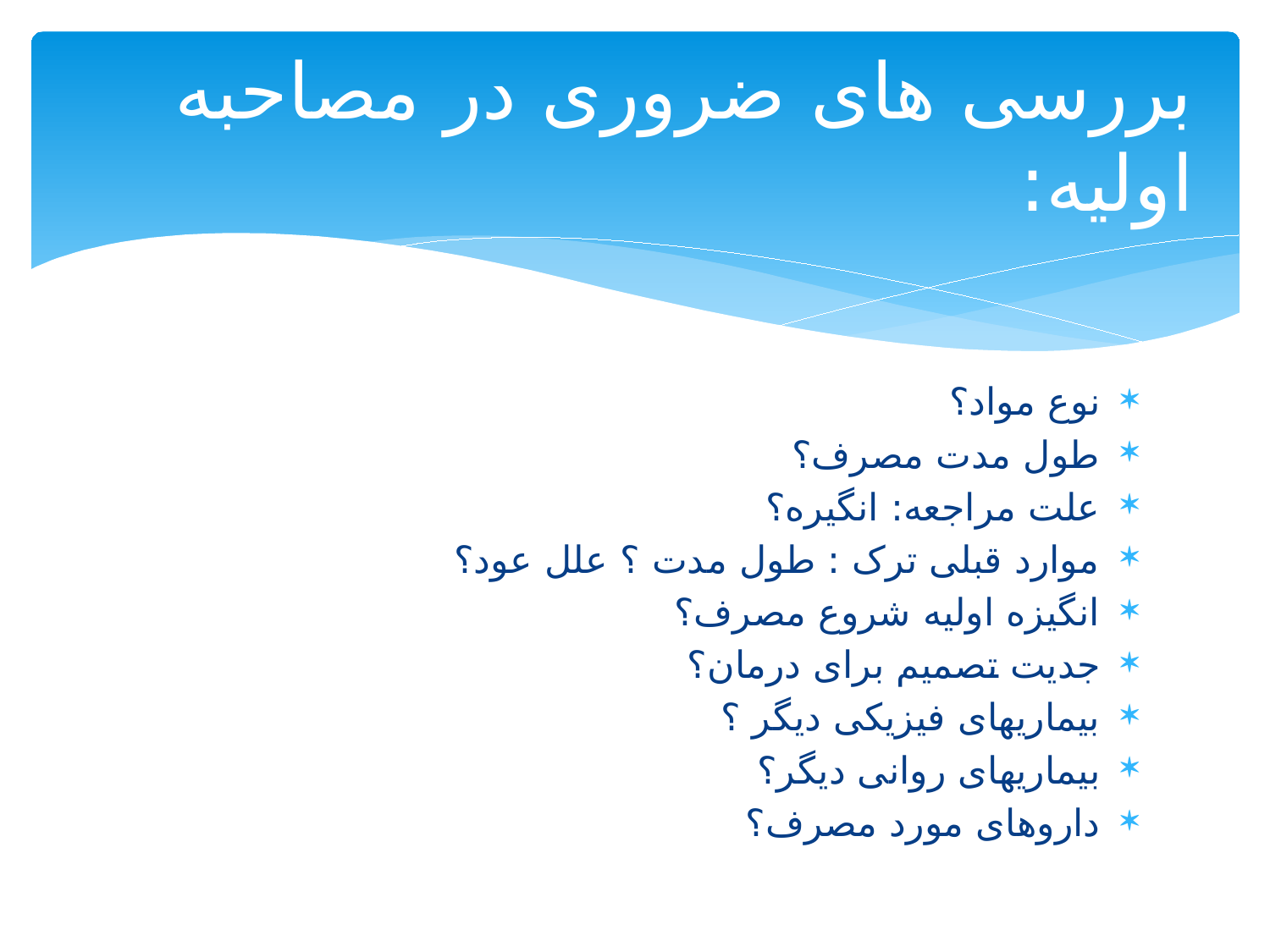

# بررسی های ضروری در مصاحبه اولیه:
نوع مواد؟
طول مدت مصرف؟
علت مراجعه: انگیره؟
موارد قبلی ترک : طول مدت ؟ علل عود؟
انگیزه اولیه شروع مصرف؟
جدیت تصمیم برای درمان؟
بیماریهای فیزیکی دیگر ؟
بیماریهای روانی دیگر؟
داروهای مورد مصرف؟